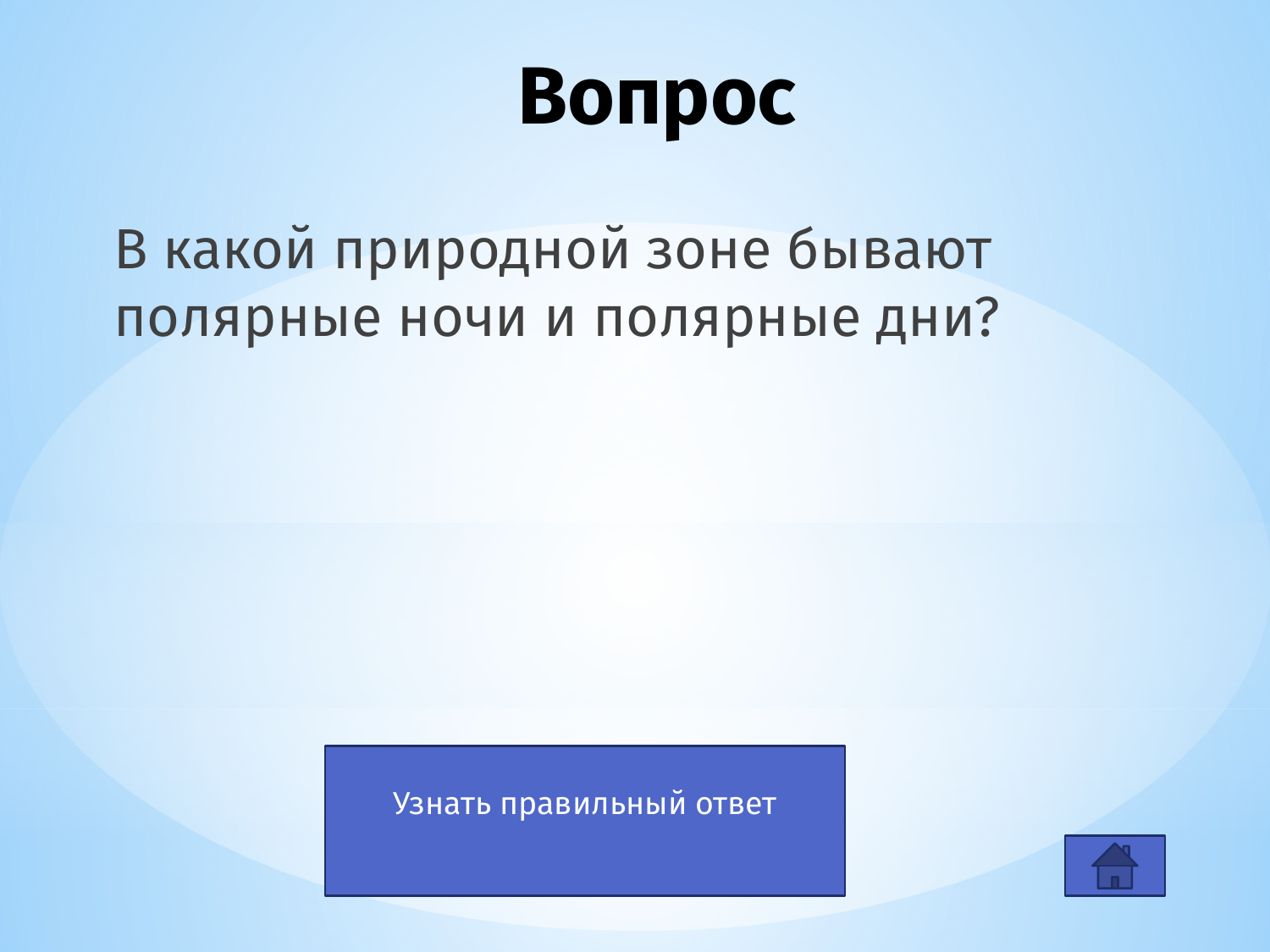

# Вопрос
В какой природной зоне бывают полярные ночи и полярные дни?
Узнать правильный ответ